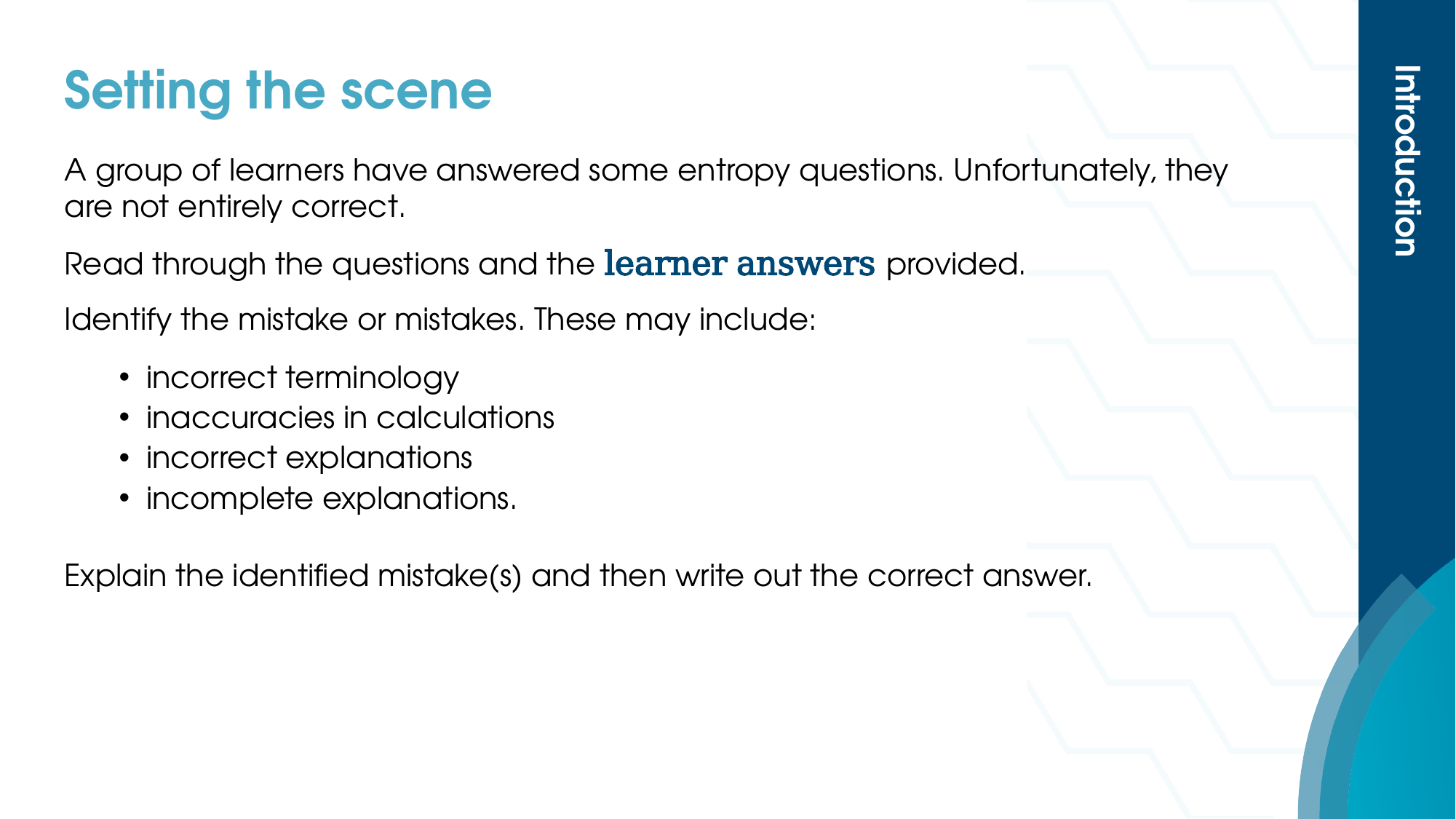

# Setting the scene
Introduction
A group of learners have answered some entropy questions. Unfortunately, they are not entirely correct.
Read through the questions and the learner answers provided.
Identify the mistake or mistakes. These may include:
incorrect terminology
inaccuracies in calculations
incorrect explanations
incomplete explanations.

Explain the identified mistake(s) and then write out the correct answer.